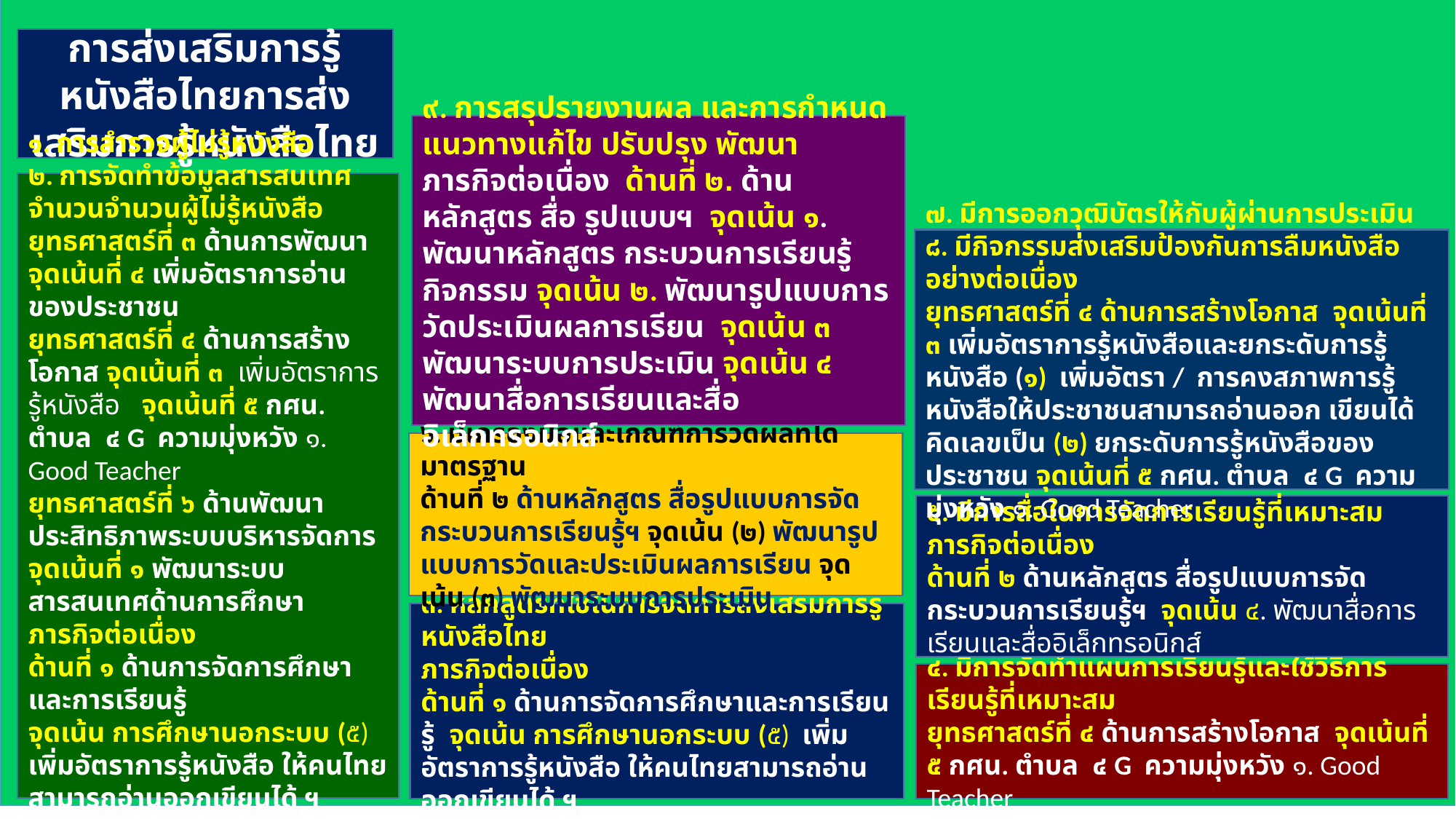

การส่งเสริมการรู้หนังสือไทยการส่งเสริมการรู้หนังสือไทย
๙. การสรุปรายงานผล และการกำหนดแนวทางแก้ไข ปรับปรุง พัฒนา
ภารกิจต่อเนื่อง  ด้านที่ ๒. ด้านหลักสูตร สื่อ รูปแบบฯ  จุดเน้น ๑. พัฒนาหลักสูตร กระบวนการเรียนรู้กิจกรรม จุดเน้น ๒. พัฒนารูปแบบการวัดประเมินผลการเรียน  จุดเน้น ๓  พัฒนาระบบการประเมิน จุดเน้น ๔ พัฒนาสื่อการเรียนและสื่ออิเล็กทรอนิกส์
๑. การสำรวจผู้ไม่รู้หนังสือ
๒. การจัดทำข้อมูลสารสนเทศจำนวนจำนวนผู้ไม่รู้หนังสือ
ยุทธศาสตร์ที่ ๓ ด้านการพัฒนา จุดเน้นที่ ๔ เพิ่มอัตราการอ่านของประชาชน
ยุทธศาสตร์ที่ ๔ ด้านการสร้างโอกาส จุดเน้นที่ ๓  เพิ่มอัตราการรู้หนังสือ   จุดเน้นที่ ๕ กศน. ตำบล  ๔ G  ความมุ่งหวัง ๑. Good Teacher
ยุทธศาสตร์ที่ ๖ ด้านพัฒนาประสิทธิภาพระบบบริหารจัดการ จุดเน้นที่ ๑ พัฒนาระบบสารสนเทศด้านการศึกษา
ภารกิจต่อเนื่อง
ด้านที่ ๑ ด้านการจัดการศึกษาและการเรียนรู้
จุดเน้น การศึกษานอกระบบ (๕)  เพิ่มอัตราการรู้หนังสือ ให้คนไทยสามารถอ่านออกเขียนได้ ฯ

๗. มีการออกวุฒิบัตรให้กับผู้ผ่านการประเมิน
๘. มีกิจกรรมส่งเสริมป้องกันการลืมหนังสืออย่างต่อเนื่อง
ยุทธศาสตร์ที่ ๔ ด้านการสร้างโอกาส  จุดเน้นที่ ๓ เพิ่มอัตราการรู้หนังสือและยกระดับการรู้หนังสือ (๑)  เพิ่มอัตรา /  การคงสภาพการรู้หนังสือให้ประชาชนสามารถอ่านออก เขียนได้ คิดเลขเป็น (๒) ยกระดับการรู้หนังสือของประชาชน จุดเน้นที่ ๕ กศน. ตำบล  ๔ G  ความมุ่งหวัง ๑. Good Teacher

๖. มีเครื่องมือและเกณฑ์การวัดผลที่ได้มาตรฐาน
ด้านที่ ๒ ด้านหลักสูตร สื่อรูปแบบการจัดกระบวนการเรียนรู้ฯ จุดเน้น (๒) พัฒนารูปแบบการวัดและประเมินผลการเรียน จุดเน้น (๓) พัฒนาระบบการประเมิน

๕. มีการสื่อในการจัดการเรียนรู้ที่เหมาะสม
ภารกิจต่อเนื่อง
ด้านที่ ๒ ด้านหลักสูตร สื่อรูปแบบการจัดกระบวนการเรียนรู้ฯ  จุดเน้น ๔. พัฒนาสื่อการเรียนและสื่ออิเล็กทรอนิกส์

๓. หลักสูตรที่ใช้ในการจัดการส่งเสริมการรู้หนังสือไทย
ภารกิจต่อเนื่อง
ด้านที่ ๑ ด้านการจัดการศึกษาและการเรียนรู้  จุดเน้น การศึกษานอกระบบ (๕)  เพิ่มอัตราการรู้หนังสือ ให้คนไทยสามารถอ่านออกเขียนได้ ฯ

๔. มีการจัดทำแผนการเรียนรู้และใช้วิธีการเรียนรู้ที่เหมาะสม
ยุทธศาสตร์ที่ ๔ ด้านการสร้างโอกาส  จุดเน้นที่ ๕ กศน. ตำบล  ๔ G  ความมุ่งหวัง ๑. Good Teacher